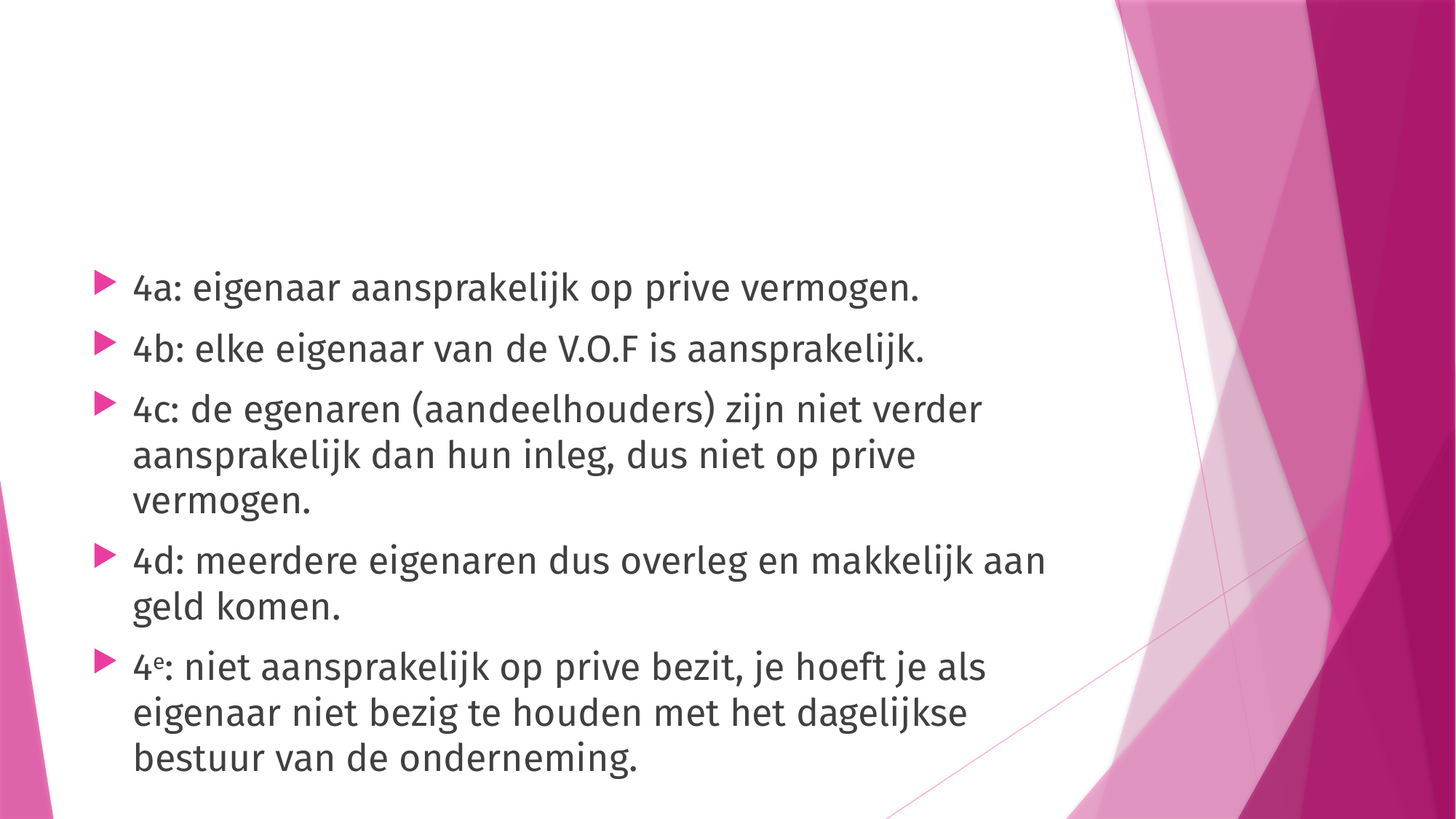

#
4a: eigenaar aansprakelijk op prive vermogen.
4b: elke eigenaar van de V.O.F is aansprakelijk.
4c: de egenaren (aandeelhouders) zijn niet verder aansprakelijk dan hun inleg, dus niet op prive vermogen.
4d: meerdere eigenaren dus overleg en makkelijk aan geld komen.
4e: niet aansprakelijk op prive bezit, je hoeft je als eigenaar niet bezig te houden met het dagelijkse bestuur van de onderneming.